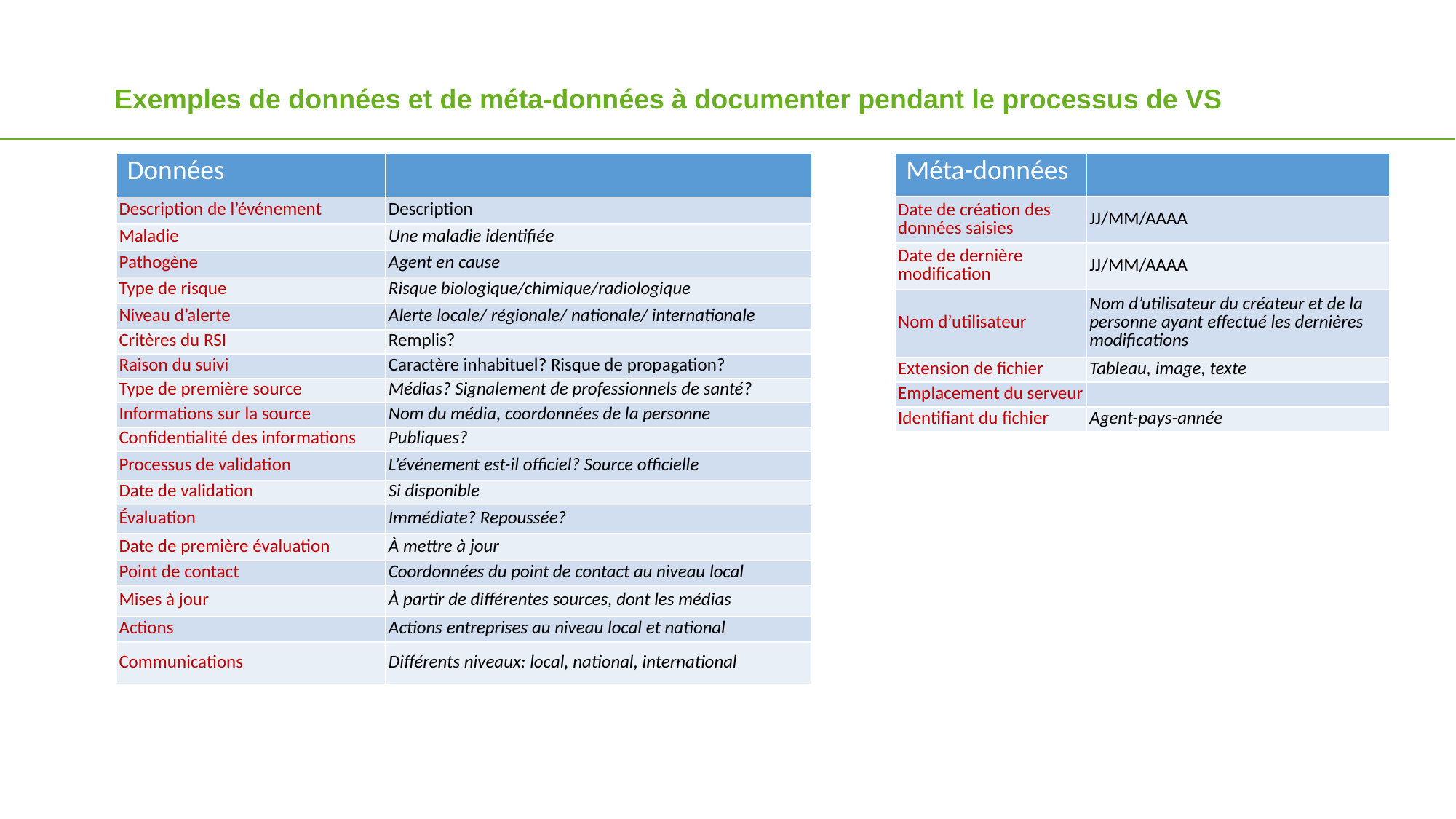

Exemples de données et de méta-données à documenter pendant le processus de VS
| Données |  |
| --- | --- |
| Description de l’événement | Description |
| Maladie | Une maladie identifiée |
| Pathogène | Agent en cause |
| Type de risque | Risque biologique/chimique/radiologique |
| Niveau d’alerte | Alerte locale/ régionale/ nationale/ internationale |
| Critères du RSI | Remplis? |
| Raison du suivi | Caractère inhabituel? Risque de propagation? |
| Type de première source | Médias? Signalement de professionnels de santé? |
| Informations sur la source | Nom du média, coordonnées de la personne |
| Confidentialité des informations | Publiques? |
| Processus de validation | L’événement est-il officiel? Source officielle |
| Date de validation | Si disponible |
| Évaluation | Immédiate? Repoussée? |
| Date de première évaluation | À mettre à jour |
| Point de contact | Coordonnées du point de contact au niveau local |
| Mises à jour | À partir de différentes sources, dont les médias |
| Actions | Actions entreprises au niveau local et national |
| Communications | Différents niveaux: local, national, international |
| Méta-données |  |
| --- | --- |
| Date de création des données saisies | JJ/MM/AAAA |
| Date de dernière modification | JJ/MM/AAAA |
| Nom d’utilisateur | Nom d’utilisateur du créateur et de la personne ayant effectué les dernières modifications |
| Extension de fichier | Tableau, image, texte |
| Emplacement du serveur |  |
| Identifiant du fichier | Agent-pays-année |